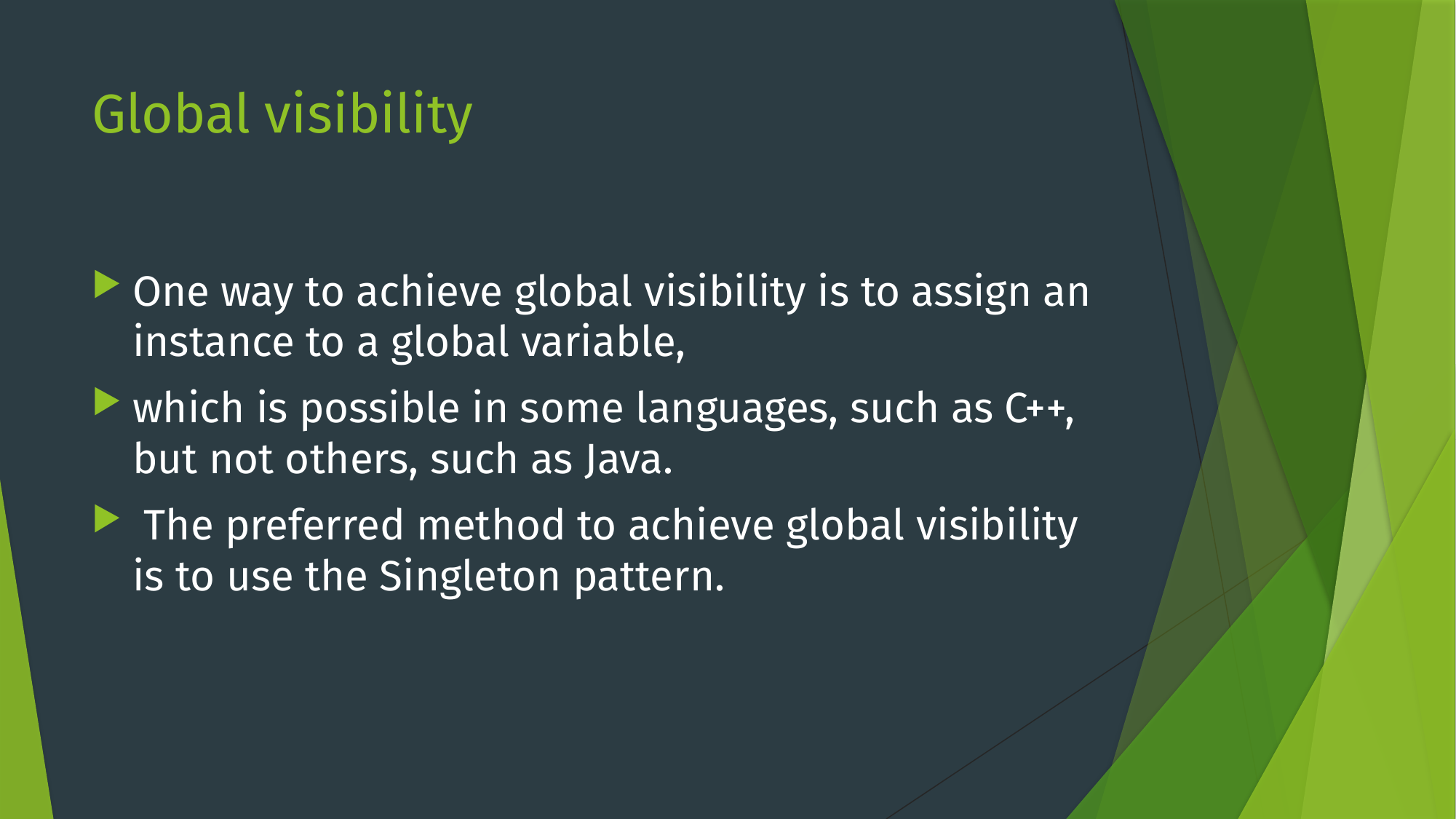

# Global visibility
One way to achieve global visibility is to assign an instance to a global variable,
which is possible in some languages, such as C++, but not others, such as Java.
 The preferred method to achieve global visibility is to use the Singleton pattern.